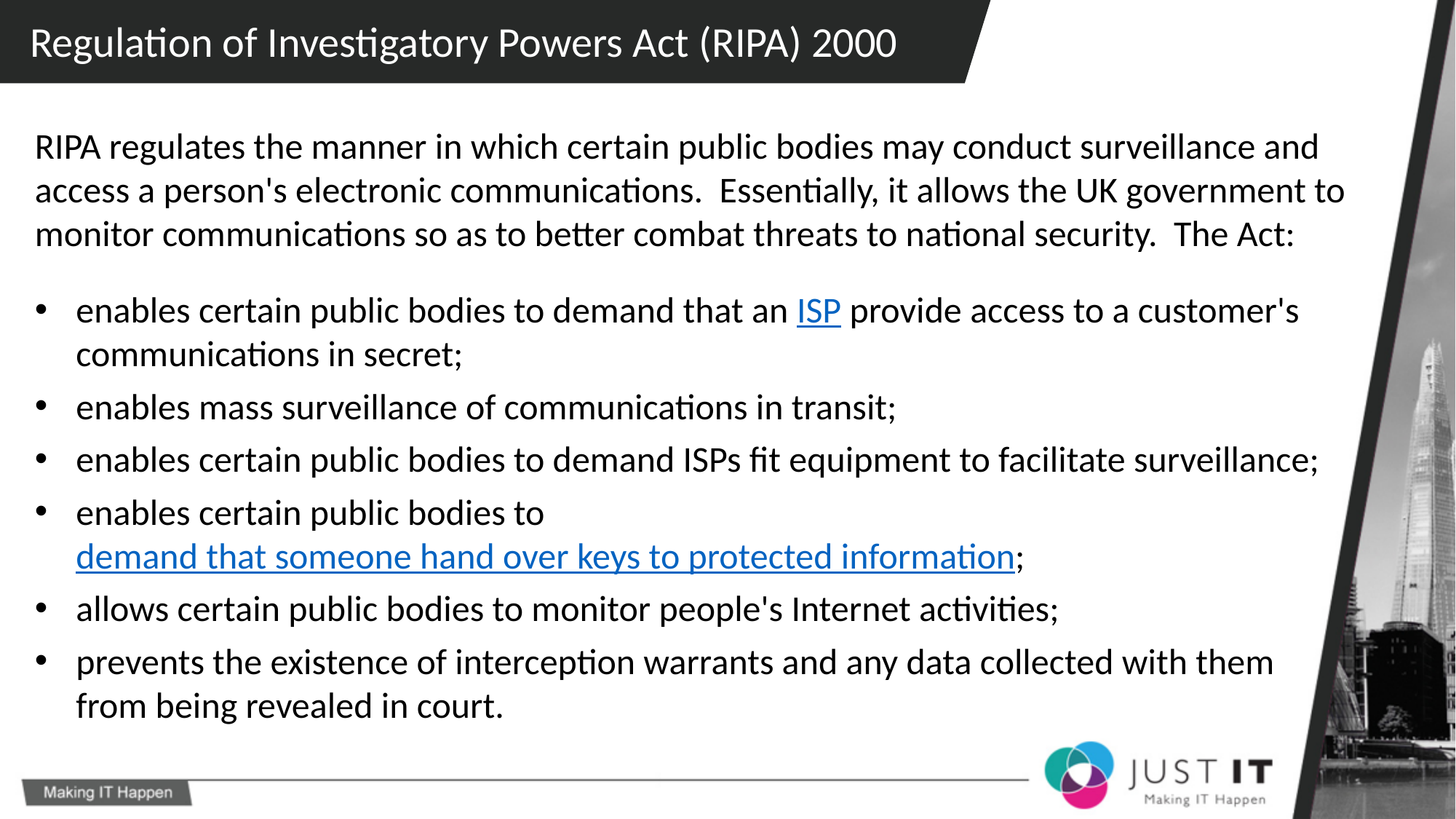

Regulation of Investigatory Powers Act (RIPA) 2000
RIPA regulates the manner in which certain public bodies may conduct surveillance and access a person's electronic communications.  Essentially, it allows the UK government to monitor communications so as to better combat threats to national security.  The Act:

enables certain public bodies to demand that an ISP provide access to a customer's communications in secret;
enables mass surveillance of communications in transit;
enables certain public bodies to demand ISPs fit equipment to facilitate surveillance;
enables certain public bodies to demand that someone hand over keys to protected information;
allows certain public bodies to monitor people's Internet activities;
prevents the existence of interception warrants and any data collected with them from being revealed in court.